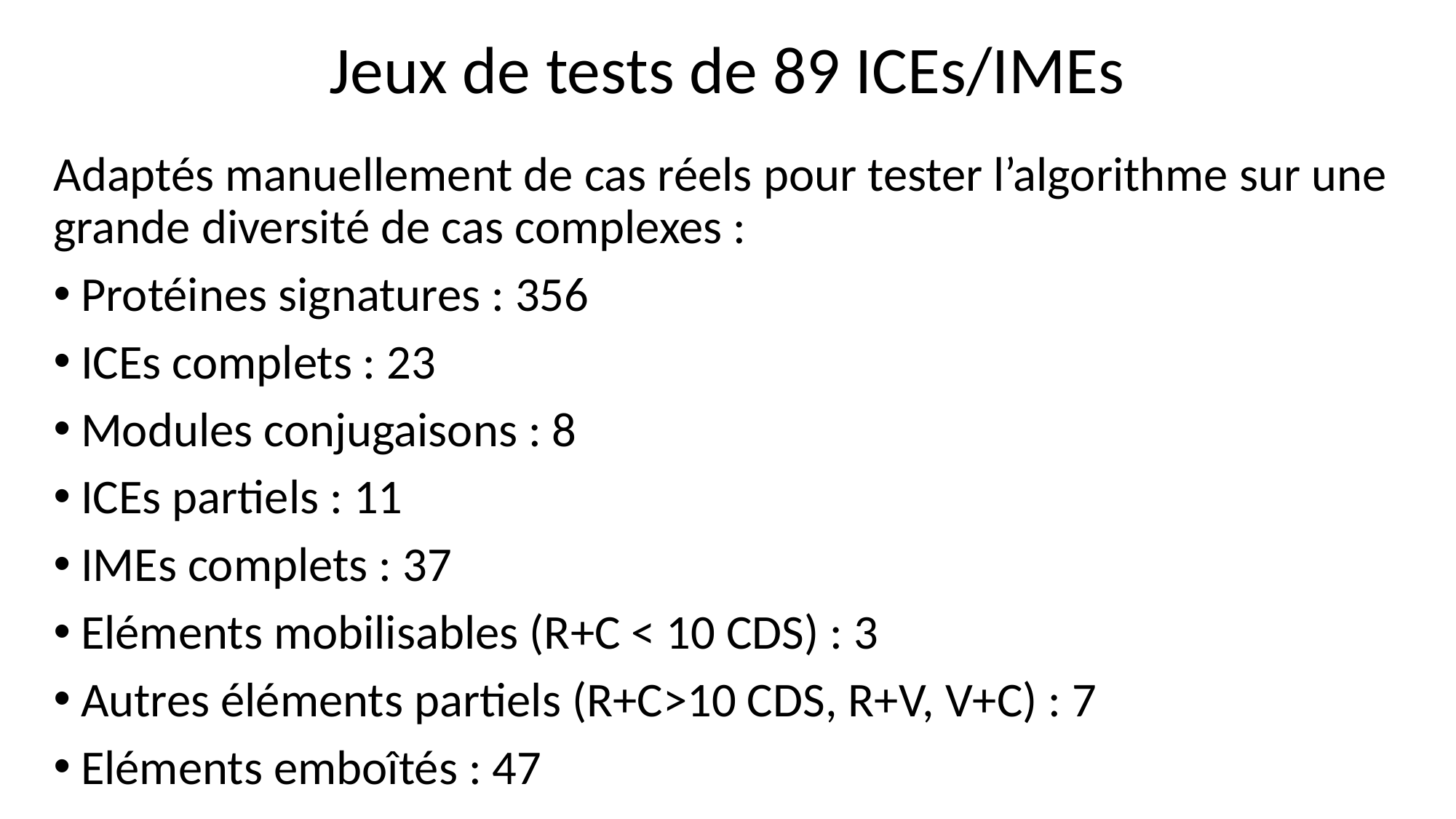

# Jeux de tests de 89 ICEs/IMEs
Adaptés manuellement de cas réels pour tester l’algorithme sur une grande diversité de cas complexes :
Protéines signatures : 356
ICEs complets : 23
Modules conjugaisons : 8
ICEs partiels : 11
IMEs complets : 37
Eléments mobilisables (R+C < 10 CDS) : 3
Autres éléments partiels (R+C>10 CDS, R+V, V+C) : 7
Eléments emboîtés : 47